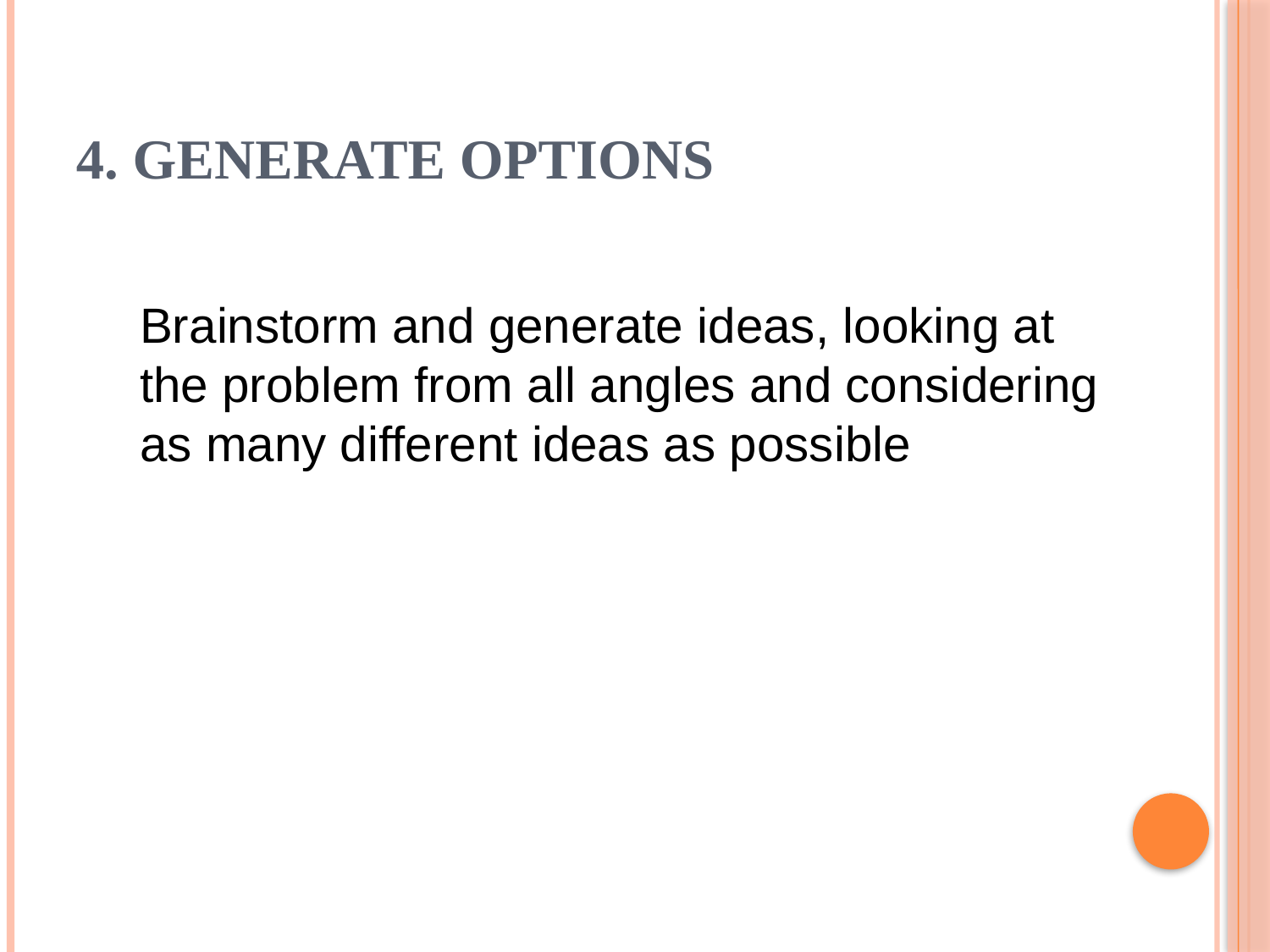

# 4. Generate Options
Brainstorm and generate ideas, looking at the problem from all angles and considering as many different ideas as possible